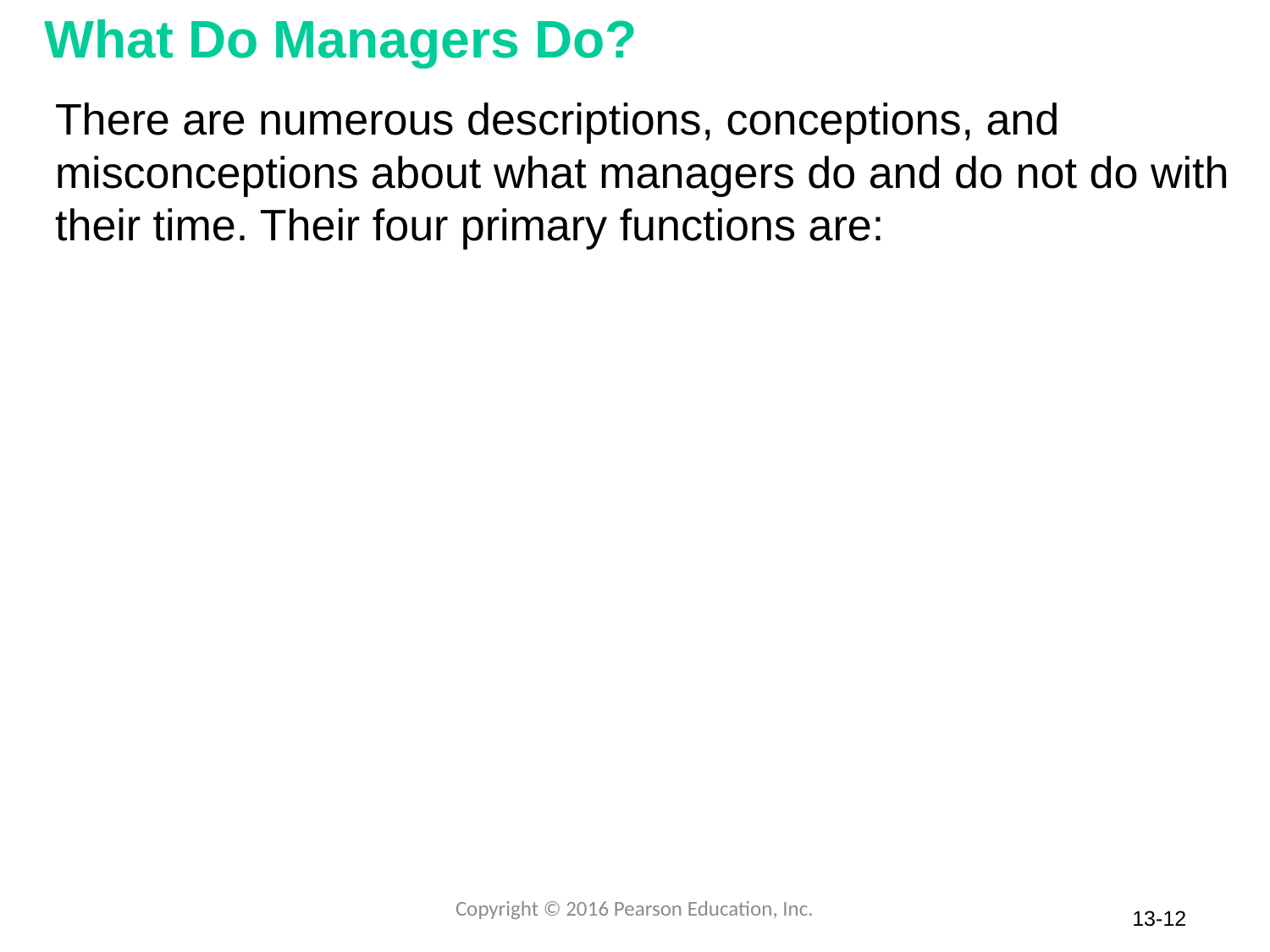

# What Do Managers Do?
There are numerous descriptions, conceptions, and misconceptions about what managers do and do not do with their time. Their four primary functions are:

Copyright © 2016 Pearson Education, Inc.